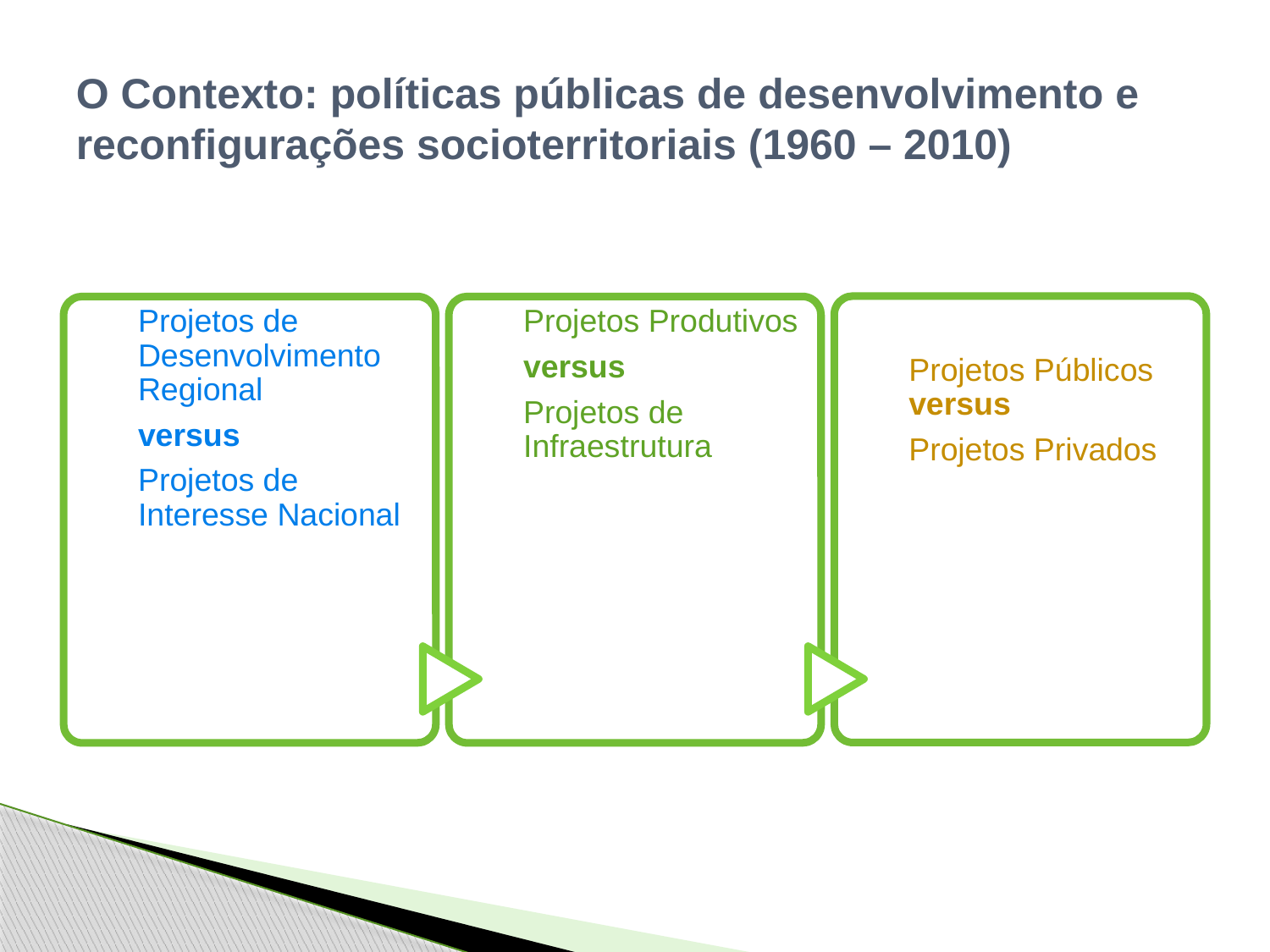

# O Contexto: políticas públicas de desenvolvimento e reconfigurações socioterritoriais (1960 – 2010)

Projetos de Desenvolvimento Regional
versus
Projetos de Interesse Nacional

Projetos Produtivos
versus
Projetos de Infraestrutura

Projetos Públicos versus
Projetos Privados